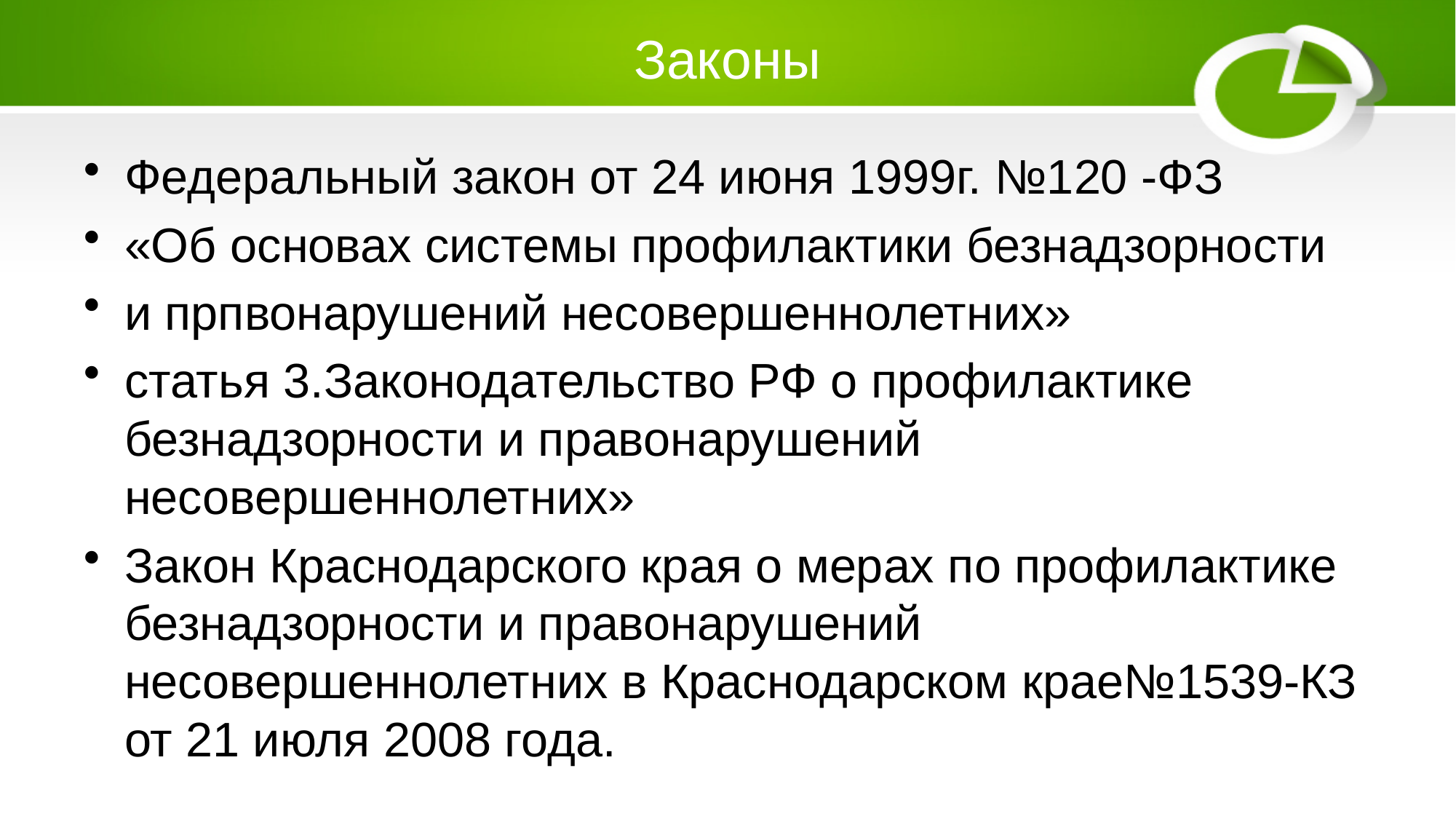

# Законы
Федеральный закон от 24 июня 1999г. №120 -ФЗ
«Об основах системы профилактики безнадзорности
и прпвонарушений несовершеннолетних»
статья 3.Законодательство РФ о профилактике безнадзорности и правонарушений несовершеннолетних»
Закон Краснодарского края о мерах по профилактике безнадзорности и правонарушений несовершеннолетних в Краснодарском крае№1539-КЗ от 21 июля 2008 года.